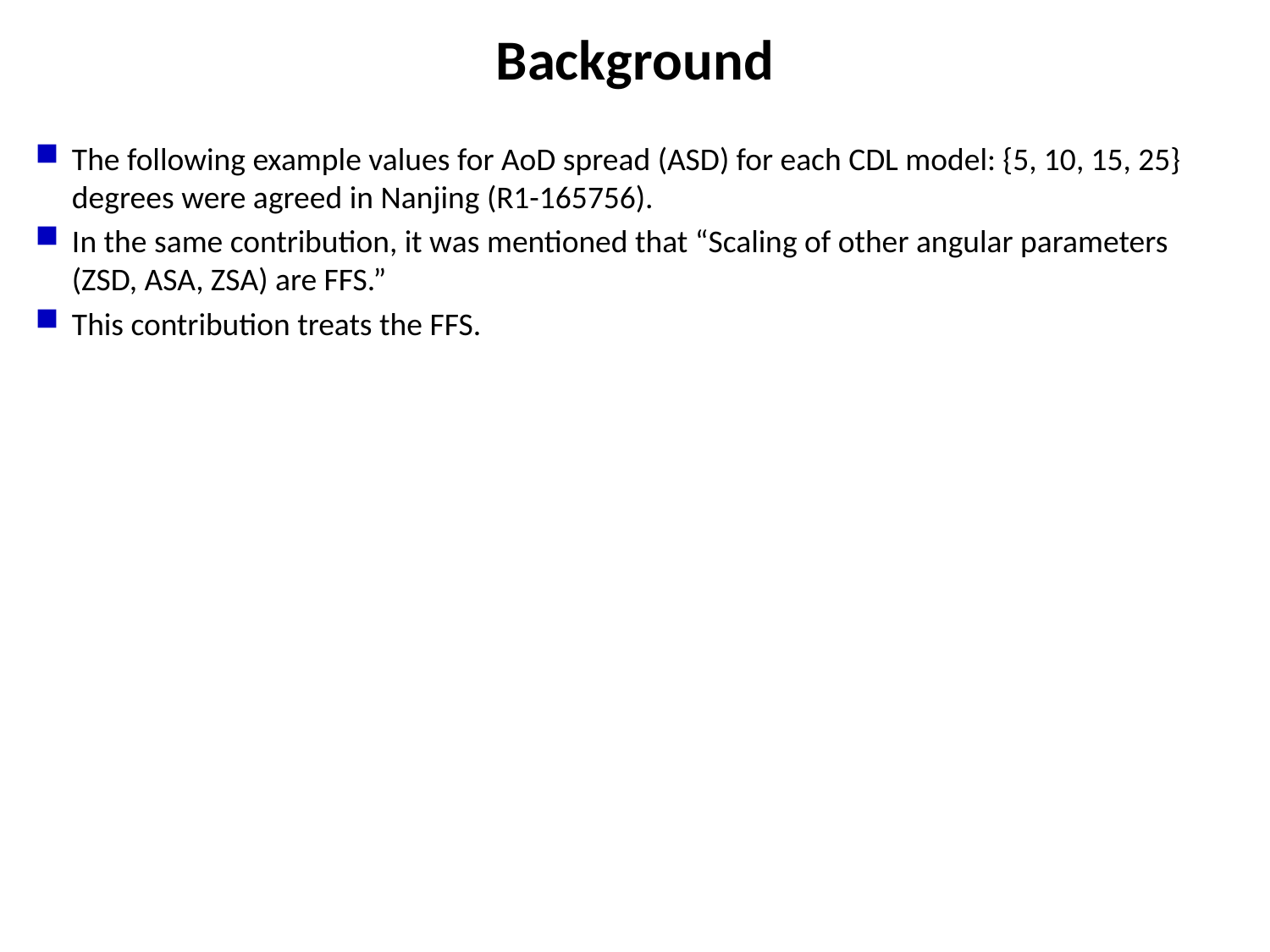

# Background
The following example values for AoD spread (ASD) for each CDL model: {5, 10, 15, 25} degrees were agreed in Nanjing (R1-165756).
In the same contribution, it was mentioned that “Scaling of other angular parameters (ZSD, ASA, ZSA) are FFS.”
This contribution treats the FFS.